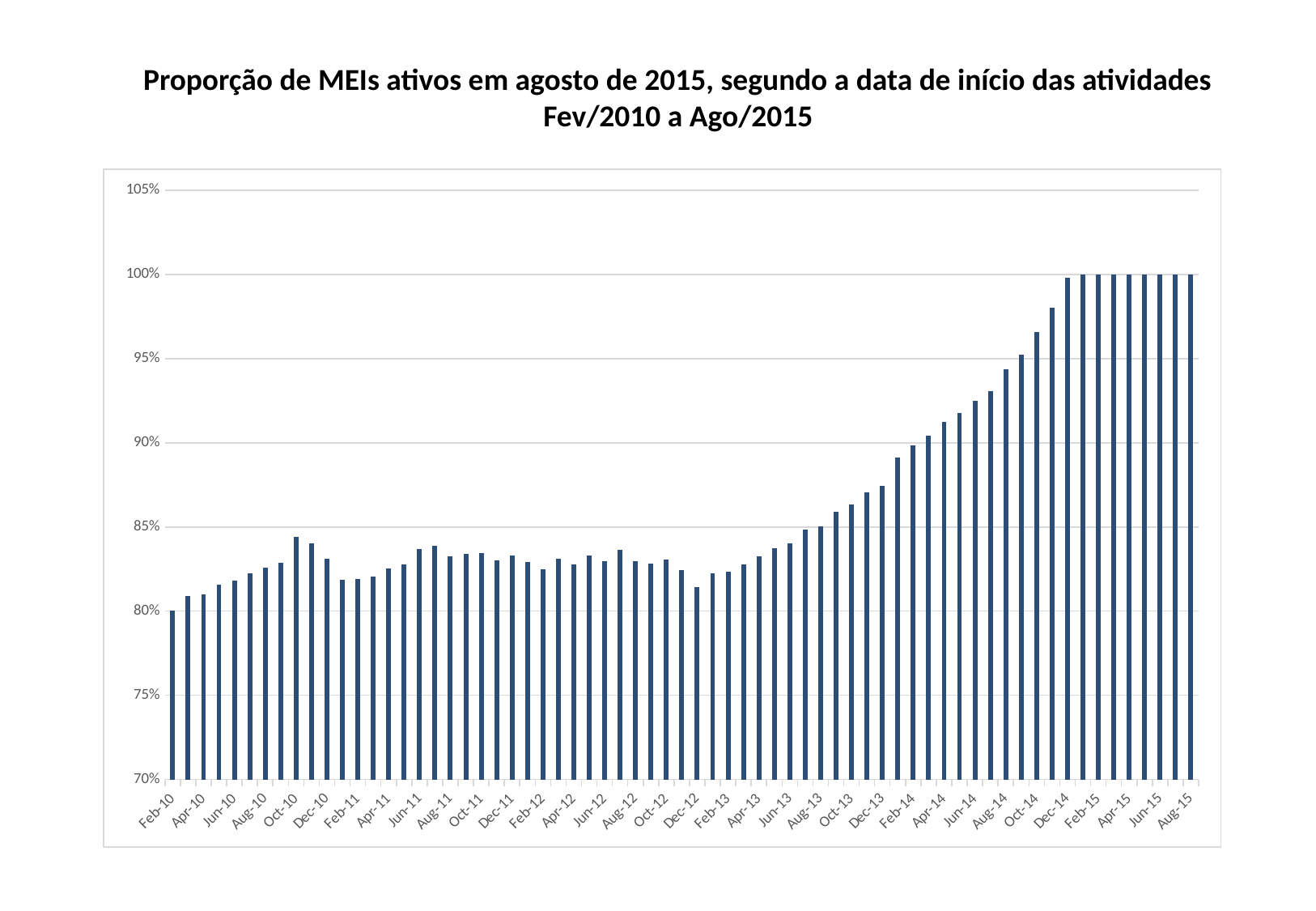

Proporção de MEIs ativos em agosto de 2015, segundo a data de início das atividades
Fev/2010 a Ago/2015

### Chart

| Category | Sobrevivência |
|---|---|
| 40210 | 0.8005048244750362 |
| 40238 | 0.8091322970018271 |
| 40269 | 0.8098239553089052 |
| 40299 | 0.8156046695445978 |
| 40330 | 0.8182109107337826 |
| 40360 | 0.8223929981855054 |
| 40391 | 0.8257755225052216 |
| 40422 | 0.8286736585931163 |
| 40452 | 0.8442524388588274 |
| 40483 | 0.8400959657132209 |
| 40513 | 0.8313122607283878 |
| 40544 | 0.8188492796453639 |
| 40575 | 0.8190553590209388 |
| 40603 | 0.8204300557241734 |
| 40634 | 0.8254706827176235 |
| 40664 | 0.8276202820805688 |
| 40695 | 0.8368085207325173 |
| 40725 | 0.8390625 |
| 40756 | 0.8328136444490949 |
| 40787 | 0.8339824360442917 |
| 40817 | 0.8346735134504288 |
| 40848 | 0.8301105307907203 |
| 40878 | 0.8328936458882943 |
| 40909 | 0.8293998860870916 |
| 40940 | 0.8247947293377256 |
| 40969 | 0.8311483193318023 |
| 41000 | 0.8276781815392241 |
| 41030 | 0.8332451395421763 |
| 41061 | 0.8294646199925122 |
| 41091 | 0.8363501211541988 |
| 41122 | 0.8295989279815513 |
| 41153 | 0.8281166911937474 |
| 41183 | 0.8307283674959524 |
| 41214 | 0.824267453294002 |
| 41244 | 0.8142431218628524 |
| 41275 | 0.8225641948644109 |
| 41306 | 0.8236152075973163 |
| 41334 | 0.8276721014492754 |
| 41365 | 0.8327740334451933 |
| 41395 | 0.8373476143060901 |
| 41426 | 0.8402508149409298 |
| 41456 | 0.8486798570672314 |
| 41487 | 0.8501383102247114 |
| 41518 | 0.8590970064953403 |
| 41548 | 0.8635128427322671 |
| 41579 | 0.8705375523443227 |
| 41609 | 0.8741963927855712 |
| 41640 | 0.8911937245355108 |
| 41671 | 0.8986754611754612 |
| 41699 | 0.9042641632805567 |
| 41730 | 0.9126527220776137 |
| 41760 | 0.9178546003854635 |
| 41791 | 0.924721906090532 |
| 41821 | 0.930708730228087 |
| 41852 | 0.943626595373311 |
| 41883 | 0.9523350832410217 |
| 41913 | 0.9659161753442226 |
| 41944 | 0.9802806825989966 |
| 41974 | 0.9980679774696449 |
| 42005 | 1.0 |
| 42036 | 1.0 |
| 42064 | 1.0 |
| 42095 | 1.0 |
| 42125 | 1.0 |
| 42156 | 1.0 |
| 42186 | 1.0 |
| 42217 | 1.0 |